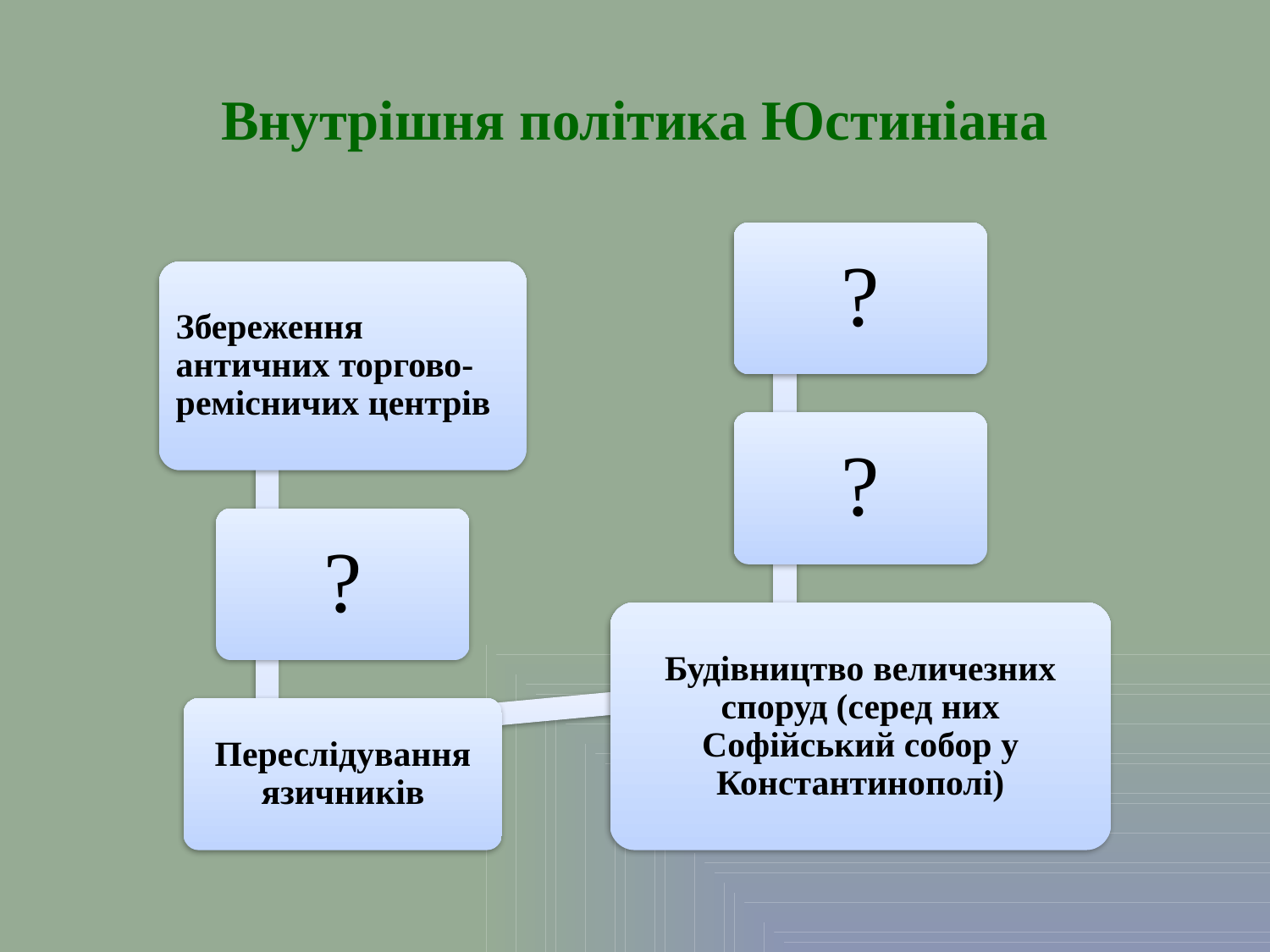

# Внутрішня політика Юстиніана
Збереження античних торгово-ремісничих центрів
?
Переслідування язичників
Будівництво величезних споруд (серед них Софійський собор у Константинополі)
?
?